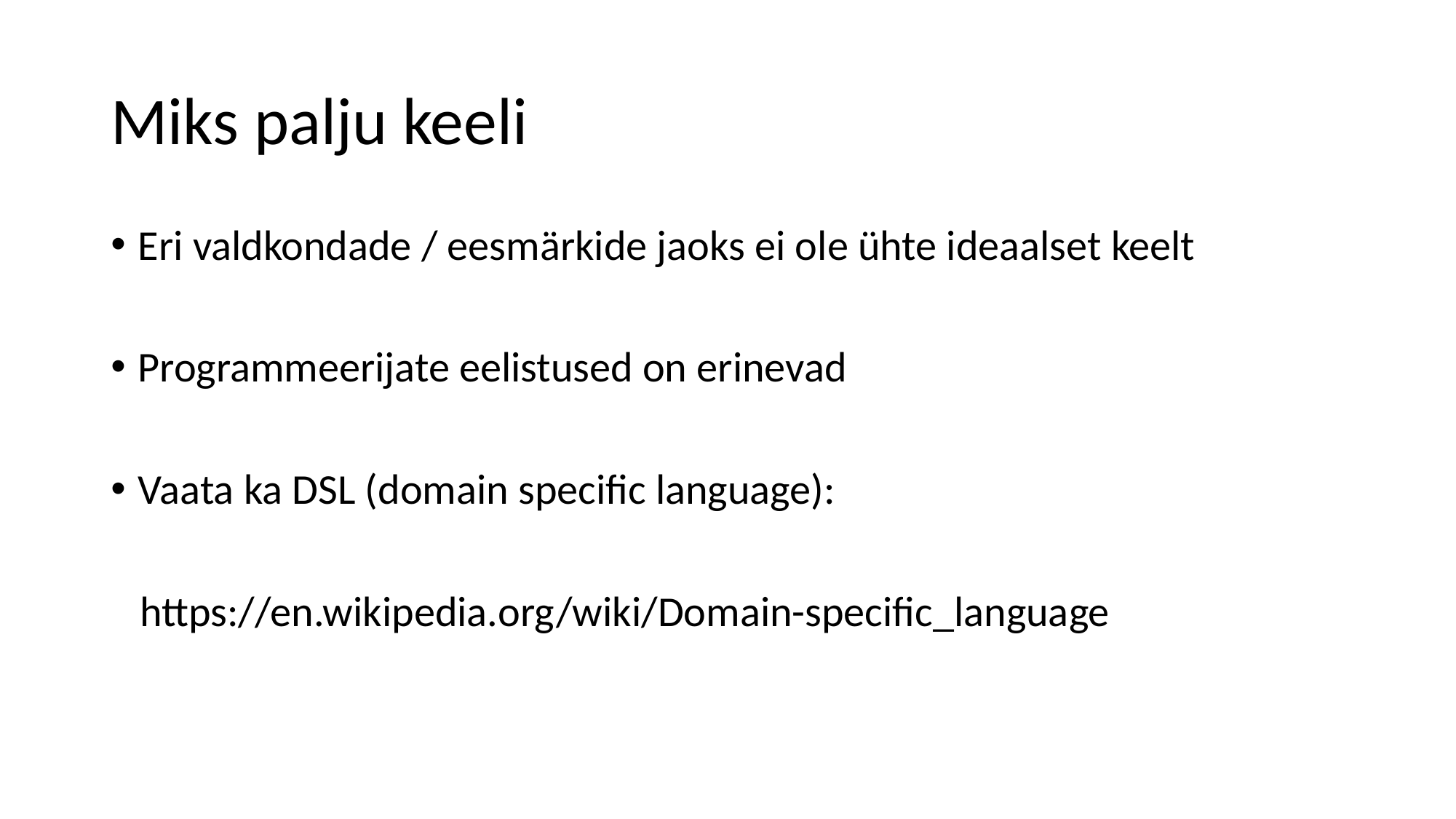

# Miks palju keeli
Eri valdkondade / eesmärkide jaoks ei ole ühte ideaalset keelt

Programmeerijate eelistused on erinevad

Vaata ka DSL (domain specific language):

   https://en.wikipedia.org/wiki/Domain-specific_language